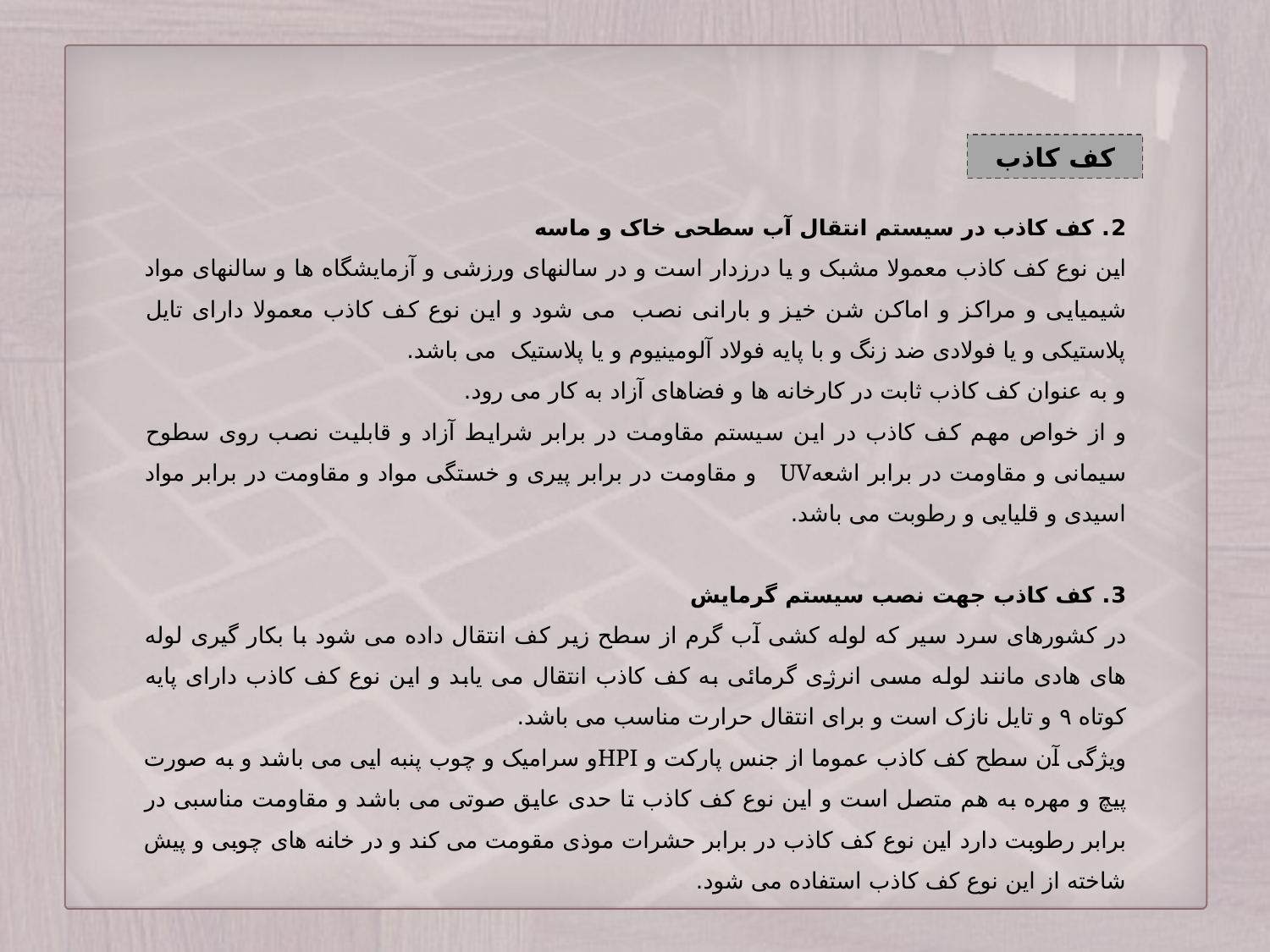

کف کاذب
2. کف کاذب در سیستم انتقال آب سطحی خاک و ماسه
این نوع کف کاذب معمولا مشبک و یا درزدار است و در سالنهای ورزشی و آزمایشگاه ها و سالن‏های مواد شیمیایی و مراکز و اماکن شن خیز و بارانی نصب  می شود و این نوع کف کاذب معمولا دارای تایل پلاستیکی و یا فولادی ضد زنگ و با پایه فولاد آلومینیوم و یا پلاستیک  می باشد.
و به عنوان کف کاذب ثابت در کارخانه ها و فضاهای آزاد به کار می رود.
و از خواص مهم کف کاذب در این سیستم مقاومت در برابر شرایط آزاد و قابلیت نصب روی سطوح سیمانی و مقاومت در برابر اشعهUV   و مقاومت در برابر پیری و خستگی مواد و مقاومت در برابر مواد اسیدی و قلیایی و رطوبت می باشد.

3. کف کاذب جهت نصب سیستم گرمایش
در کشورهای سرد سیر که لوله کشی آب گرم از سطح زیر کف انتقال داده می شود با بکار گیری لوله های هادی مانند لوله مسی انرژی گرمائی به کف کاذب انتقال می یابد و این نوع کف کاذب دارای پایه کوتاه ۹ و تایل نازک است و برای انتقال حرارت مناسب می باشد.
ویژگی آن سطح کف کاذب عموما از جنس پارکت و HPIو سرامیک و چوب پنبه ایی می باشد و به صورت پیچ و مهره به هم متصل است و این نوع کف کاذب تا حدی عایق صوتی می باشد و مقاومت مناسبی در برابر رطوبت دارد این نوع کف کاذب در برابر حشرات موذی مقومت می کند و در خانه های چوبی و پیش شاخته از این نوع کف کاذب استفاده می شود.